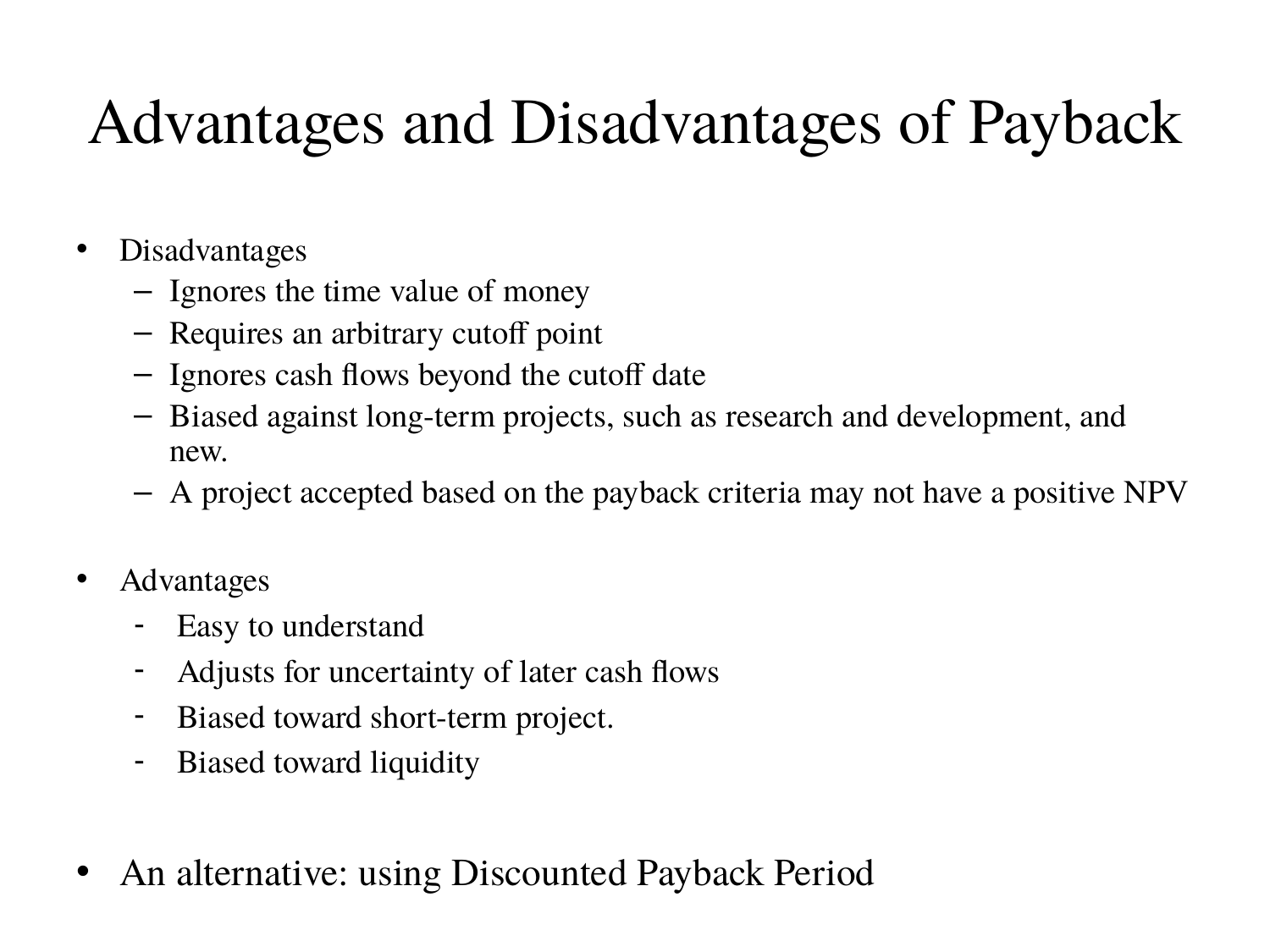

# Advantages and Disadvantages of Payback
Disadvantages
Ignores the time value of money
Requires an arbitrary cutoff point
Ignores cash flows beyond the cutoff date
Biased against long-term projects, such as research and development, and new.
A project accepted based on the payback criteria may not have a positive NPV

Advantages
Easy to understand
Adjusts for uncertainty of later cash flows
Biased toward short-term project.
Biased toward liquidity

An alternative: using Discounted Payback Period